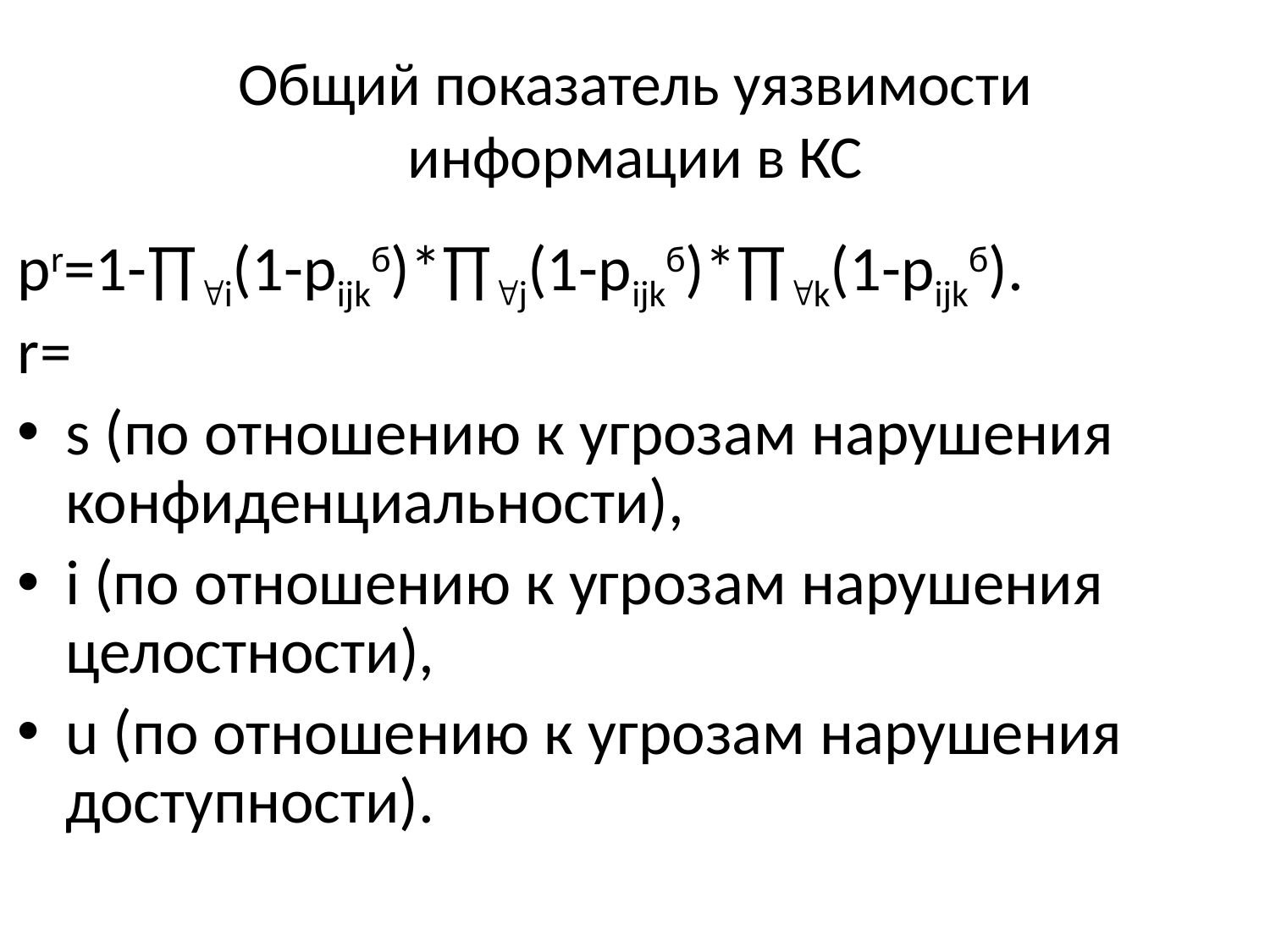

# Общий показатель уязвимости информации в КС
pr=1-∏∀i(1-pijkб)*∏∀j(1-pijkб)*∏∀k(1-pijkб).
r=
s (по отношению к угрозам нарушения конфиденциальности),
i (по отношению к угрозам нарушения целостности),
u (по отношению к угрозам нарушения доступности).